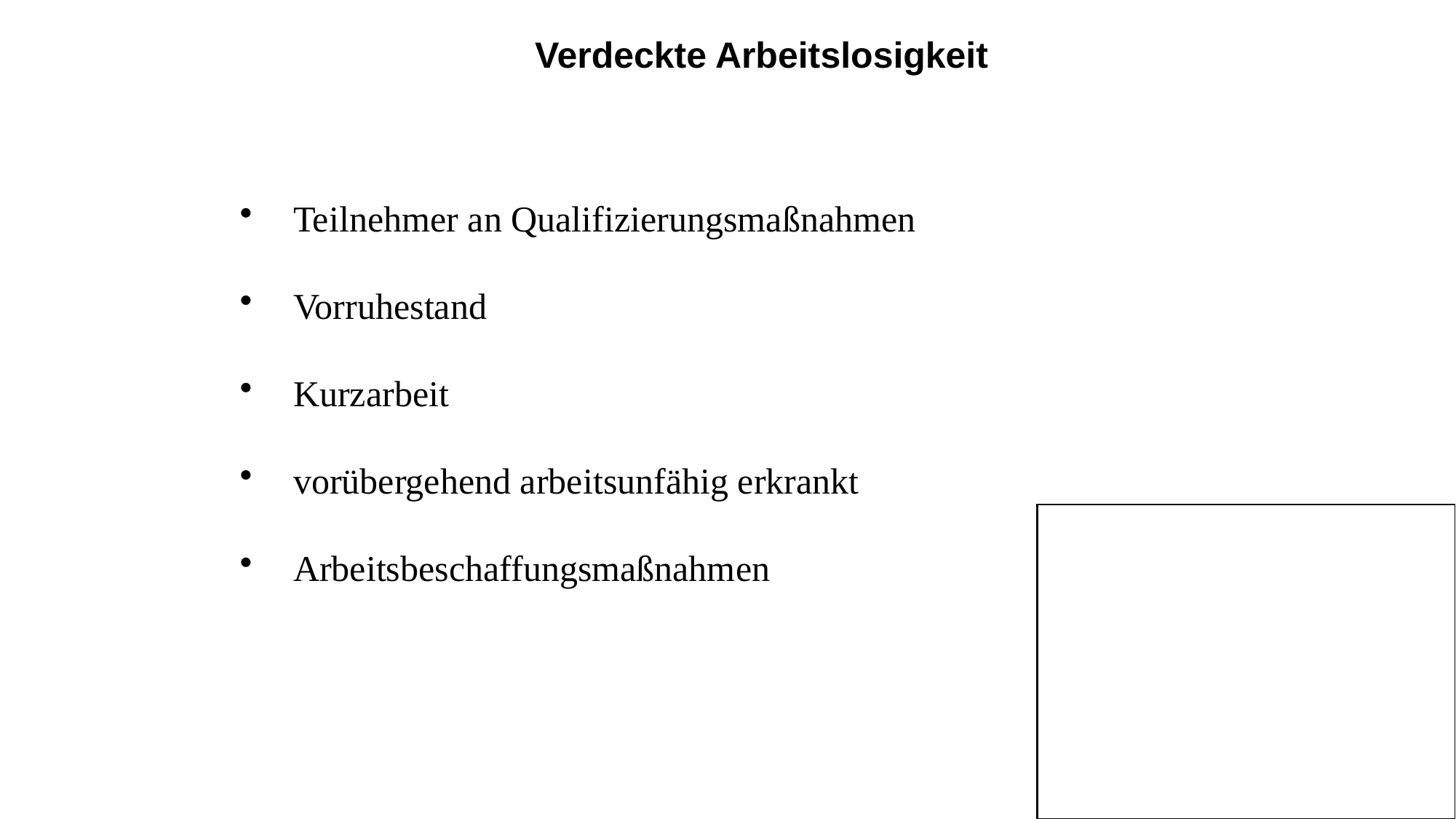

Verdeckte Arbeitslosigkeit

 	Teilnehmer an Qualifizierungsmaßnahmen

 	Vorruhestand

 	Kurzarbeit

 	vorübergehend arbeitsunfähig erkrankt

 	Arbeitsbeschaffungsmaßnahmen